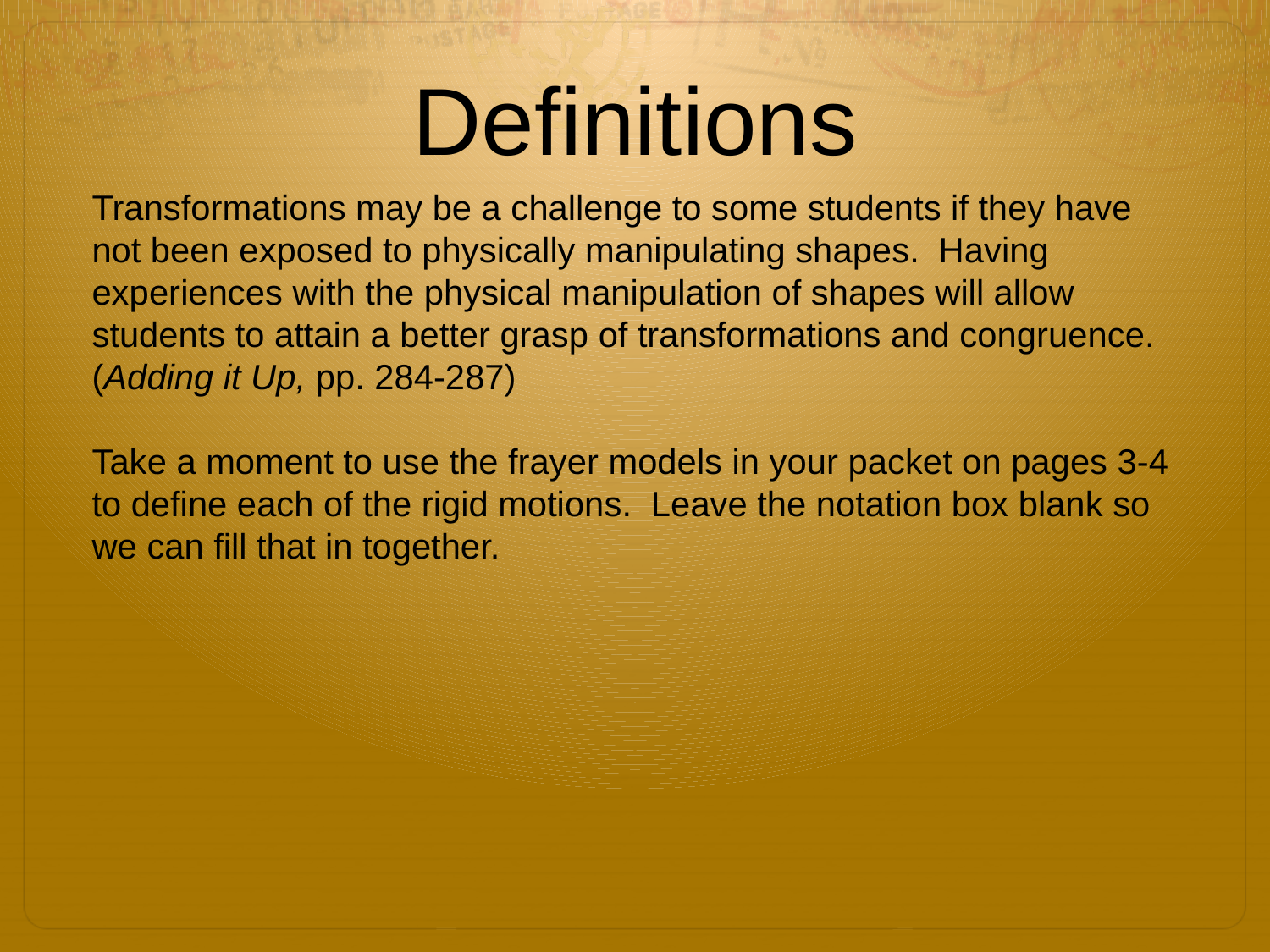

# Definitions
Transformations may be a challenge to some students if they have not been exposed to physically manipulating shapes.  Having experiences with the physical manipulation of shapes will allow students to attain a better grasp of transformations and congruence. (Adding it Up, pp. 284-287)

Take a moment to use the frayer models in your packet on pages 3-4 to define each of the rigid motions.  Leave the notation box blank so we can fill that in together.